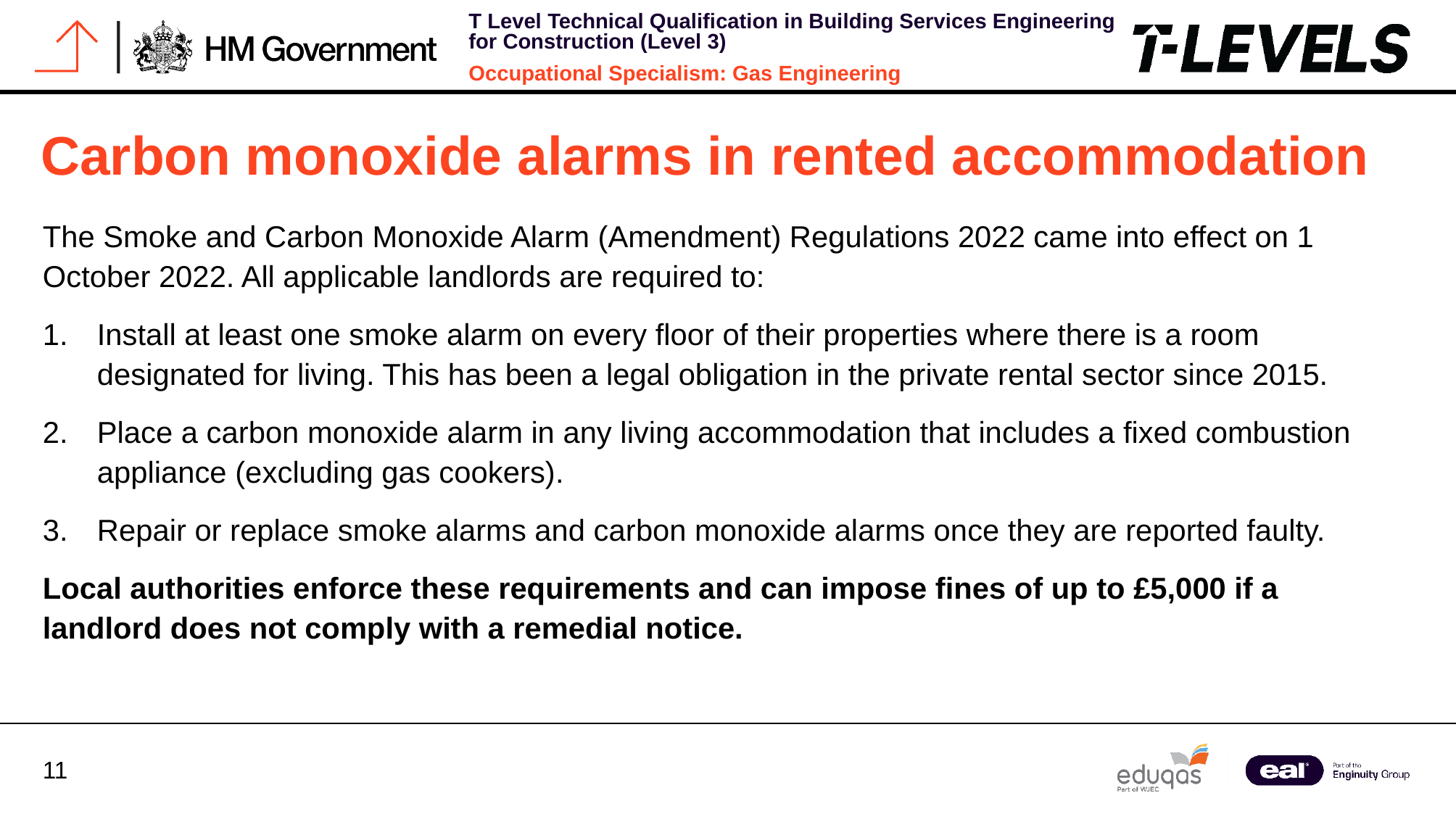

Carbon monoxide alarms in rented accommodation
The Smoke and Carbon Monoxide Alarm (Amendment) Regulations 2022 came into effect on 1 October 2022. All applicable landlords are required to:
Install at least one smoke alarm on every floor of their properties where there is a room designated for living. This has been a legal obligation in the private rental sector since 2015.
Place a carbon monoxide alarm in any living accommodation that includes a fixed combustion appliance (excluding gas cookers).
Repair or replace smoke alarms and carbon monoxide alarms once they are reported faulty.
Local authorities enforce these requirements and can impose fines of up to £5,000 if a landlord does not comply with a remedial notice.